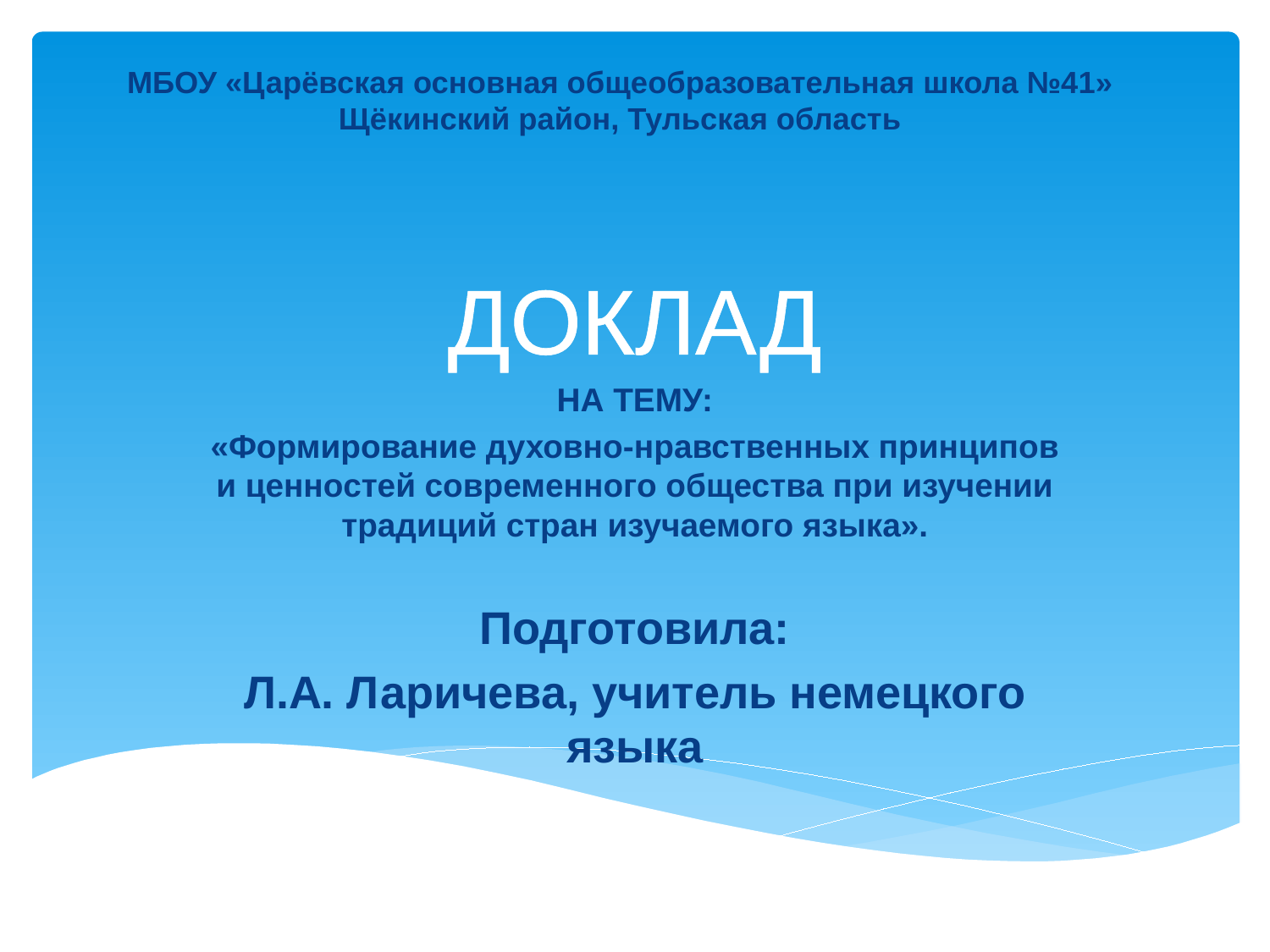

# МБОУ «Царёвская основная общеобразовательная школа №41» Щёкинский район, Тульская область
ДОКЛАД
НА ТЕМУ:
«Формирование духовно-нравственных принципов и ценностей современного общества при изучении традиций стран изучаемого языка».

Подготовила:
Л.А. Ларичева, учитель немецкого языка